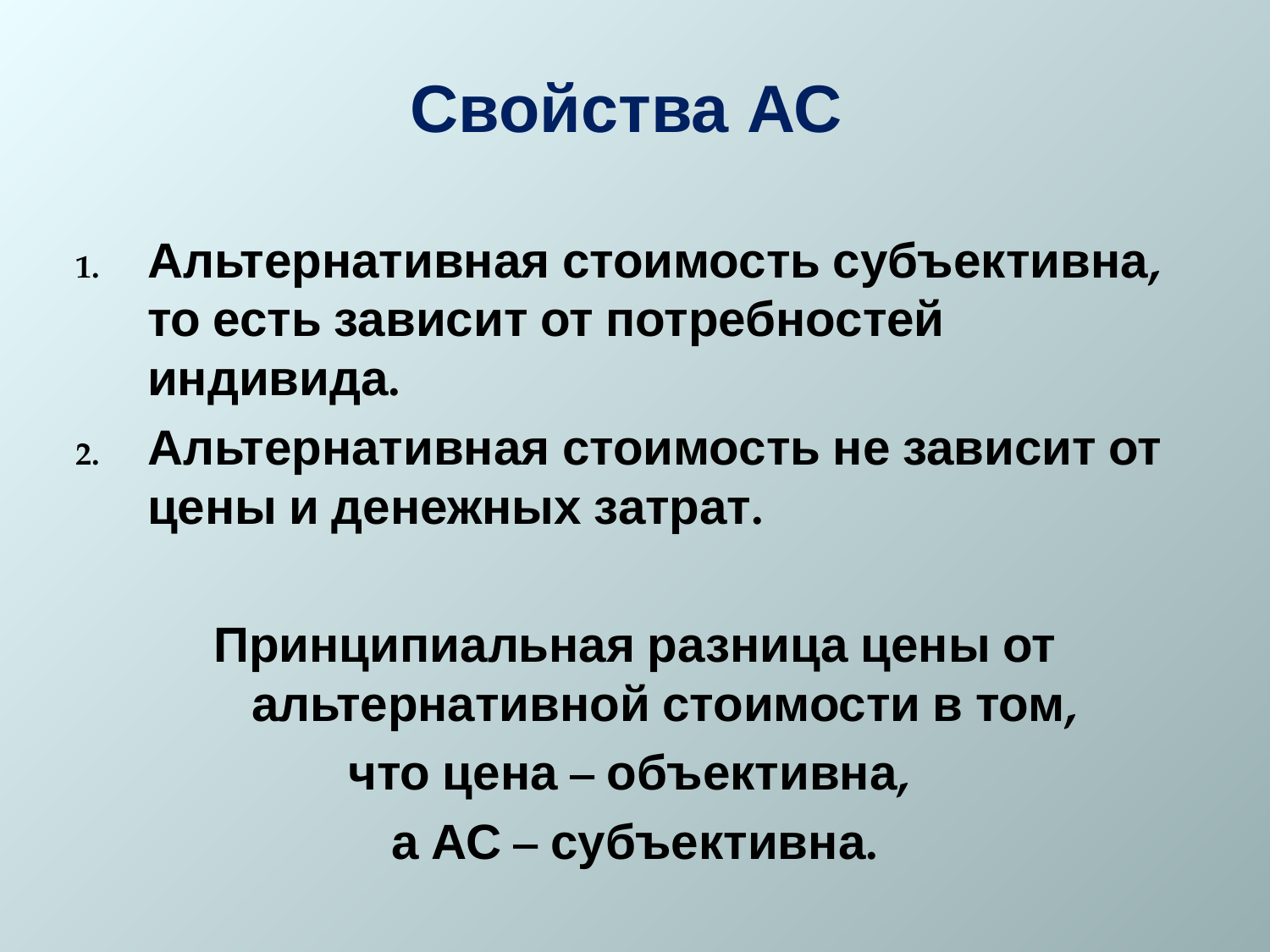

# Свойства АС
Альтернативная стоимость субъективна, то есть зависит от потребностей индивида.
Альтернативная стоимость не зависит от цены и денежных затрат.

Принципиальная разница цены от альтернативной стоимости в том,
что цена – объективна,
а АС – субъективна.